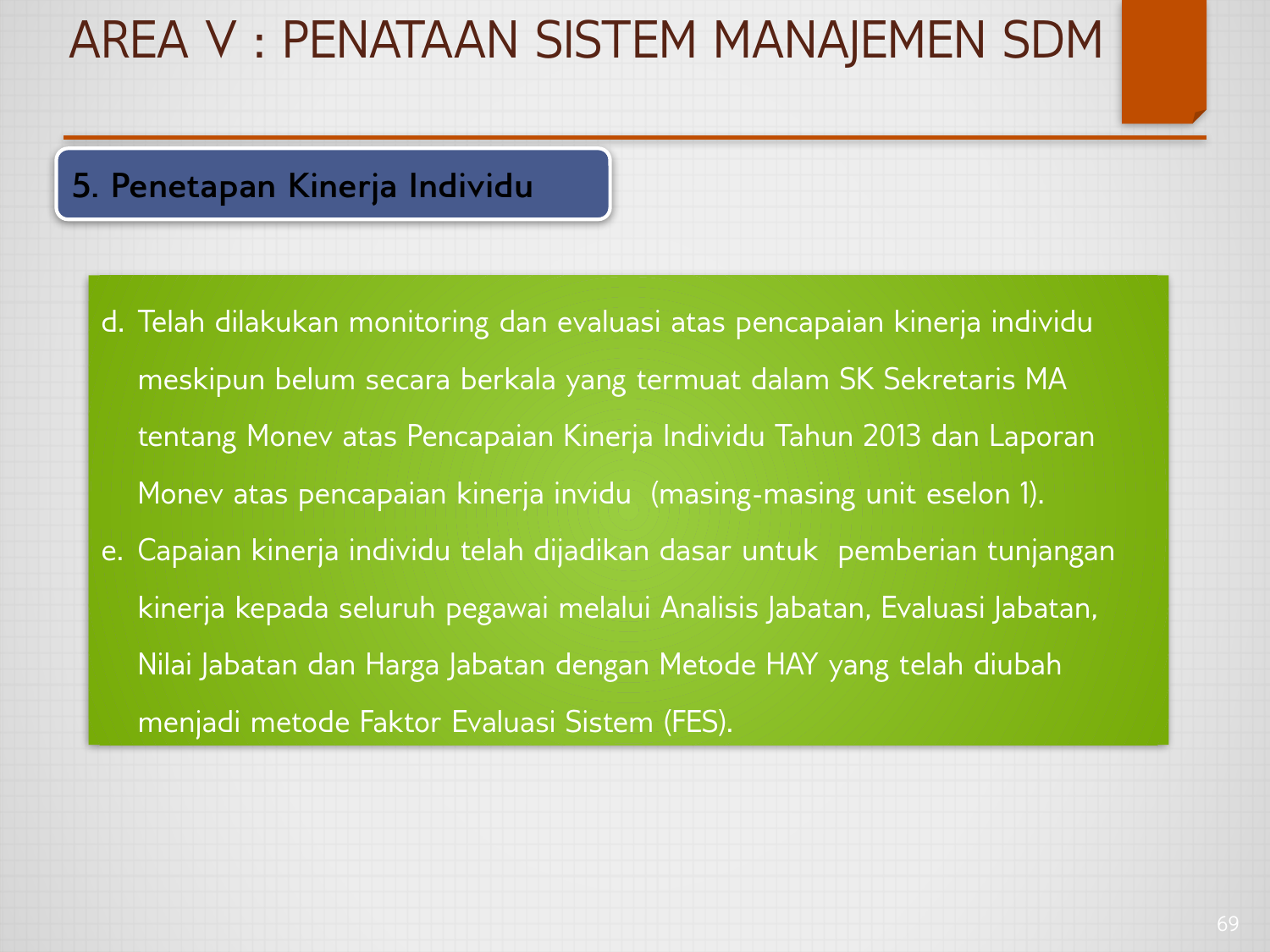

# AREA V : PENATAAN SISTEM MANAJEMEN SDM
5. Penetapan Kinerja Individu
d. 	Telah dilakukan monitoring dan evaluasi atas pencapaian kinerja individu meskipun belum secara berkala yang termuat dalam SK Sekretaris MA tentang Monev atas Pencapaian Kinerja Individu Tahun 2013 dan Laporan Monev atas pencapaian kinerja invidu  (masing-masing unit eselon 1).
e. 	Capaian kinerja individu telah dijadikan dasar untuk  pemberian tunjangan kinerja kepada seluruh pegawai melalui Analisis Jabatan, Evaluasi Jabatan, Nilai Jabatan dan Harga Jabatan dengan Metode HAY yang telah diubah menjadi metode Faktor Evaluasi Sistem (FES).
69